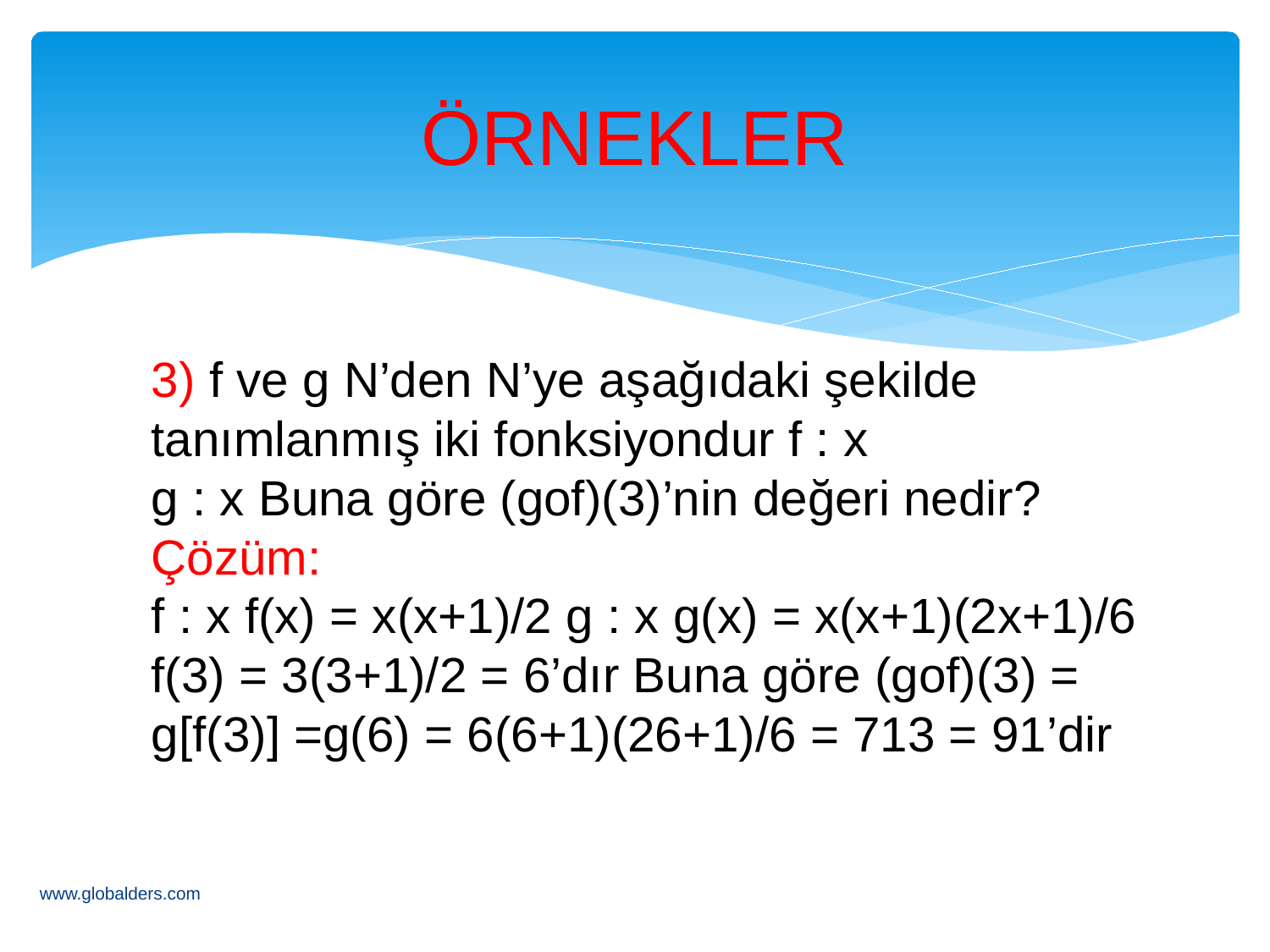

# ÖRNEKLER
3) f ve g N’den N’ye aşağıdaki şekilde tanımlanmış iki fonksiyondur f : x
g : x Buna göre (gof)(3)’nin değeri nedir?
Çözüm:
f : x f(x) = x(x+1)/2 g : x g(x) = x(x+1)(2x+1)/6
f(3) = 3(3+1)/2 = 6’dır Buna göre (gof)(3) = g[f(3)] =g(6) = 6(6+1)(26+1)/6 = 713 = 91’dir
www.globalders.com